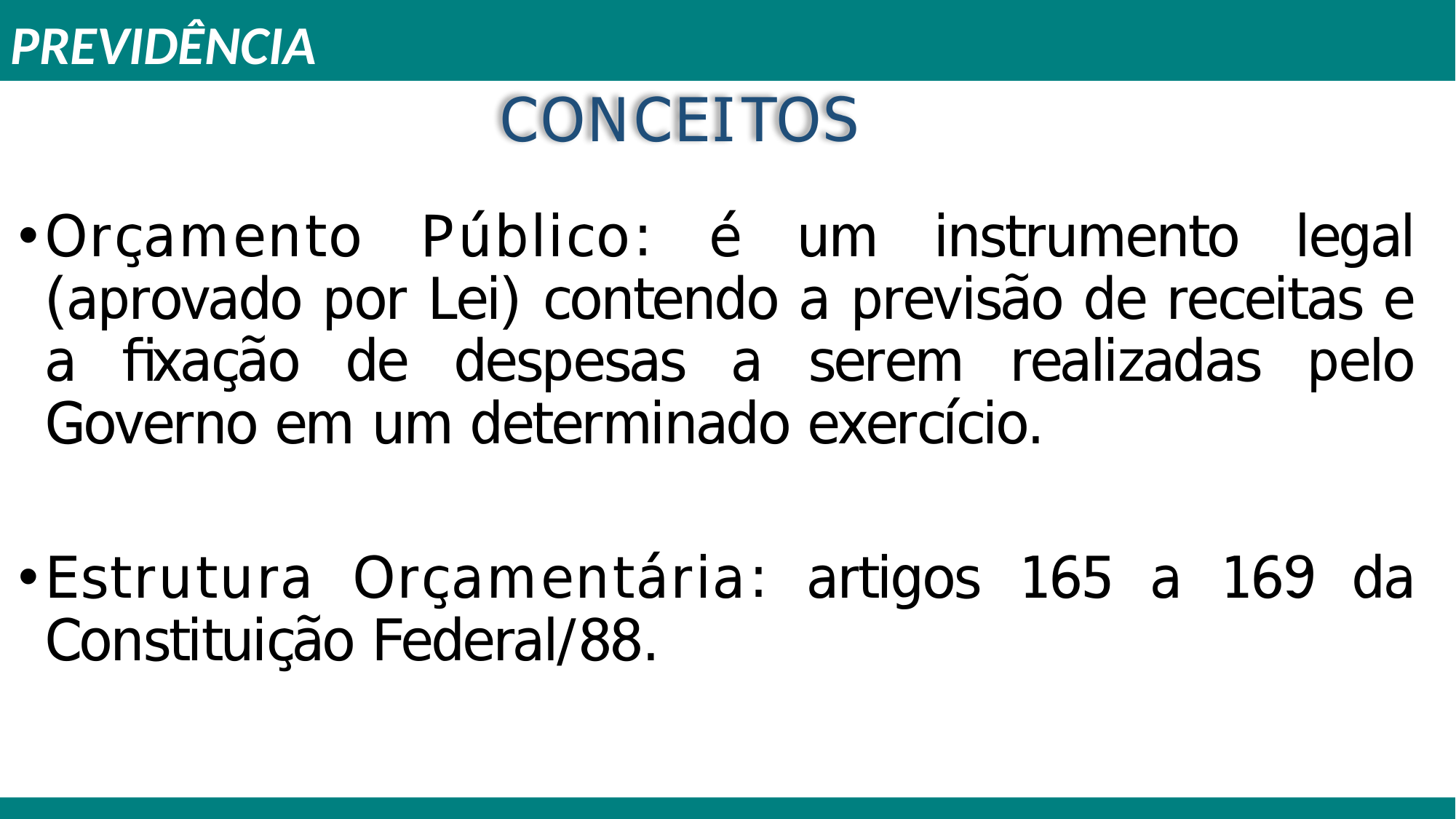

PREVIDÊNCIA
CONCEITOS
Orçamento Público: é um instrumento legal (aprovado por Lei) contendo a previsão de receitas e a fixação de despesas a serem realizadas pelo Governo em um determinado exercício.

Estrutura Orçamentária: artigos 165 a 169 da Constituição Federal/88.